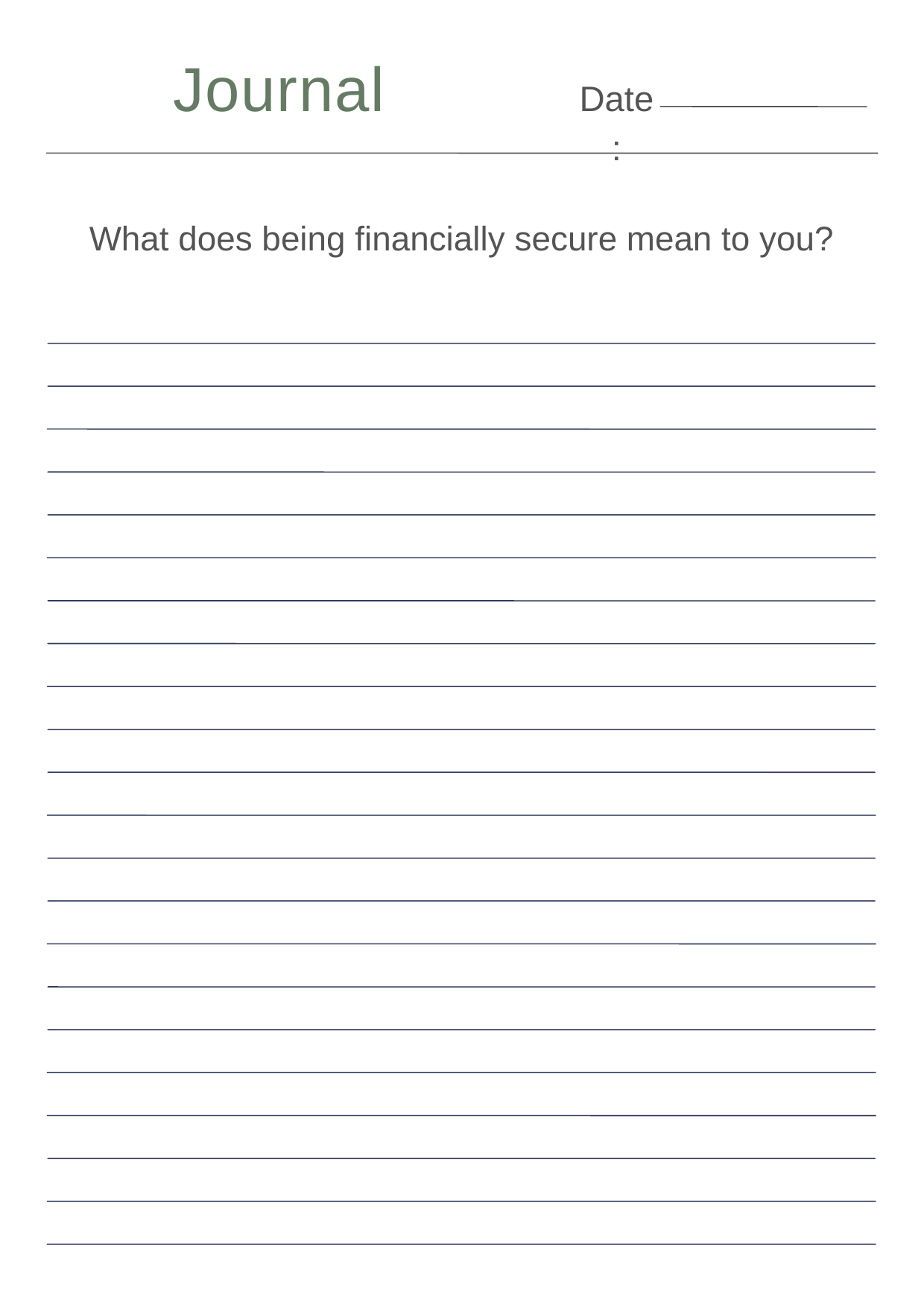

Journal
Date:

What does being financially secure mean to you?